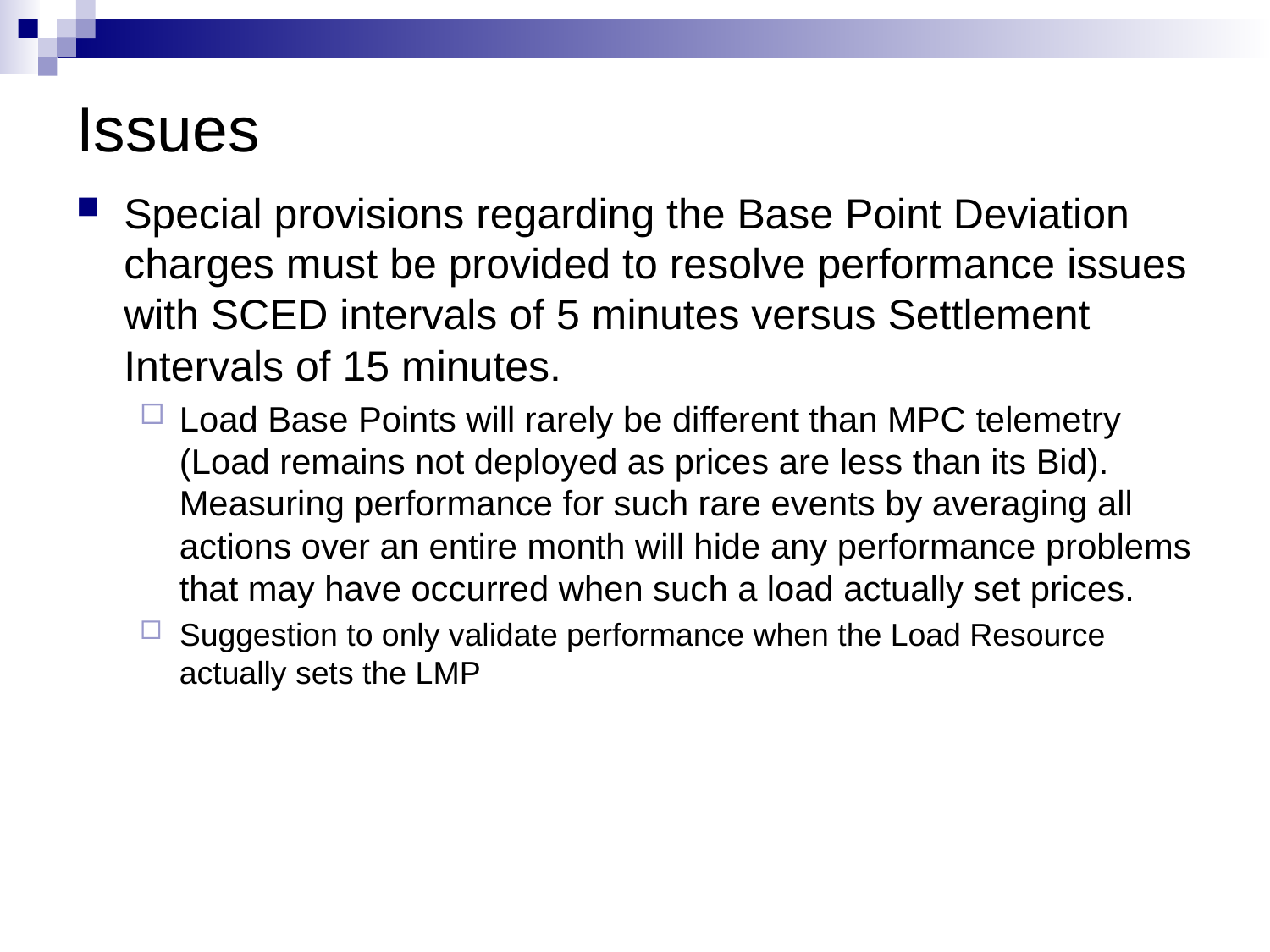

# Issues
Special provisions regarding the Base Point Deviation charges must be provided to resolve performance issues with SCED intervals of 5 minutes versus Settlement Intervals of 15 minutes.
Load Base Points will rarely be different than MPC telemetry (Load remains not deployed as prices are less than its Bid).  Measuring performance for such rare events by averaging all actions over an entire month will hide any performance problems that may have occurred when such a load actually set prices.
Suggestion to only validate performance when the Load Resource actually sets the LMP